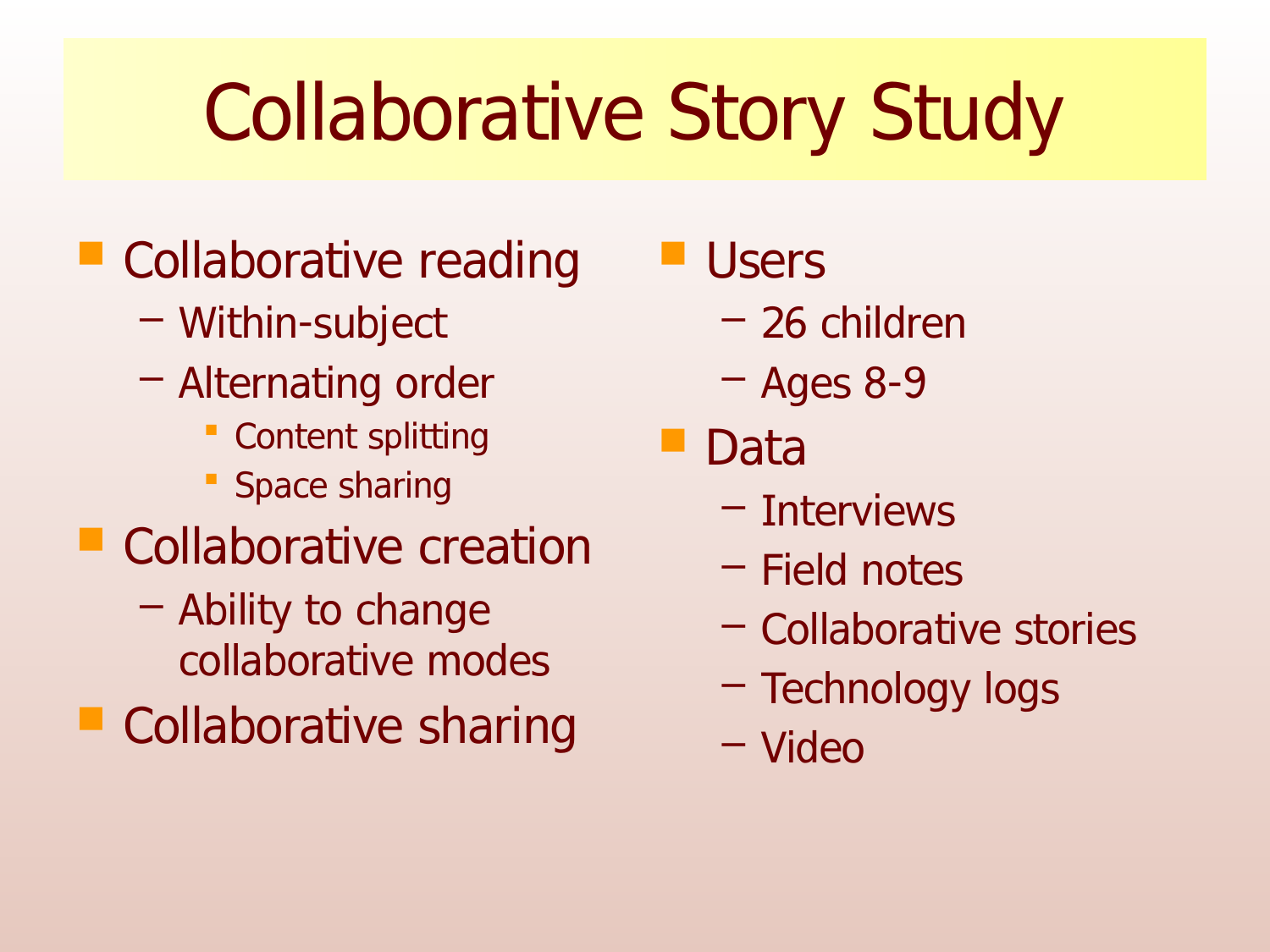

# Collaborative Story Study
Collaborative reading
Within-subject
Alternating order
Content splitting
Space sharing
Collaborative creation
Ability to change collaborative modes
Collaborative sharing
Users
26 children
Ages 8-9
Data
Interviews
Field notes
Collaborative stories
Technology logs
Video